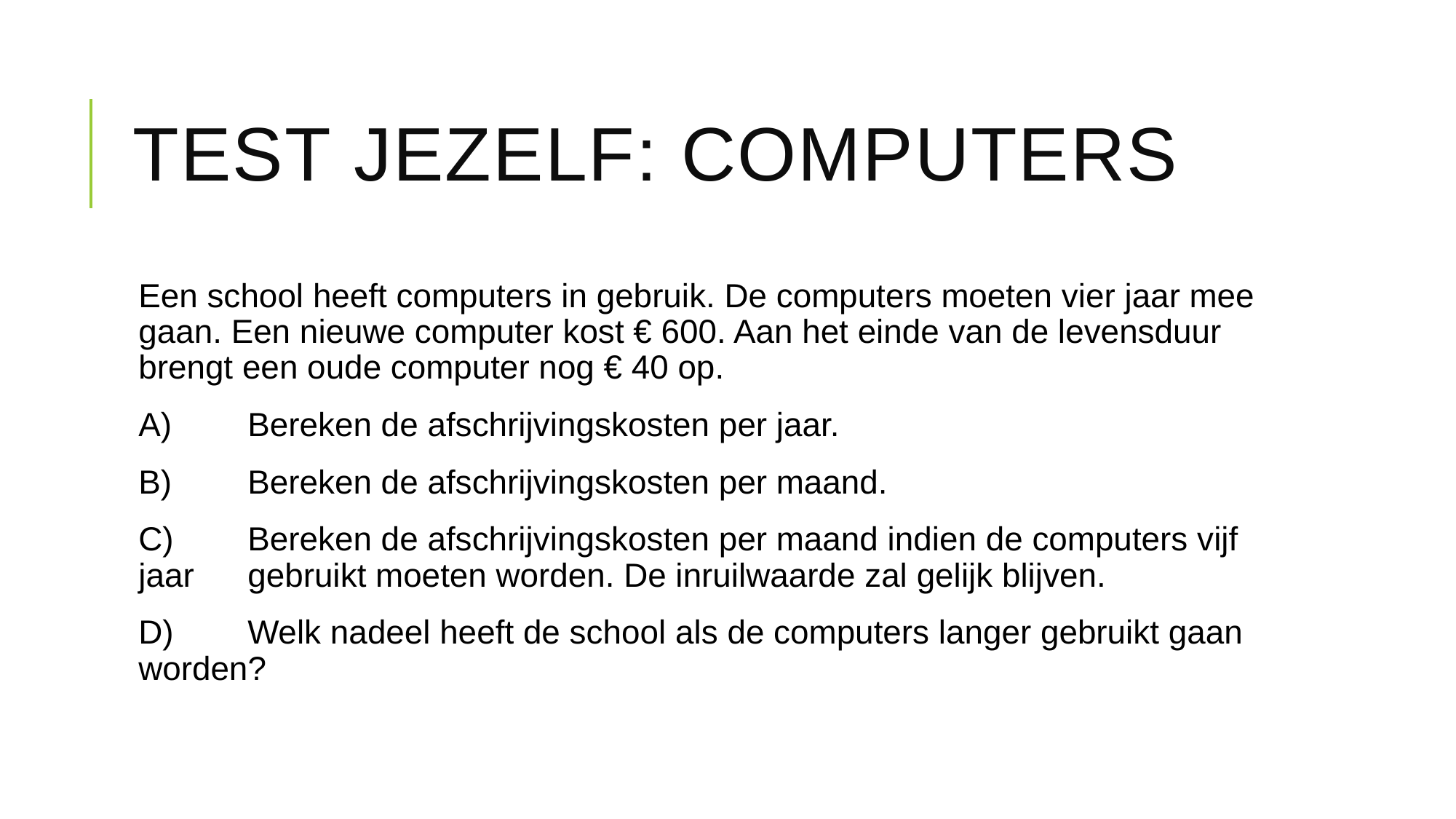

# Test jezelf: computers
Een school heeft computers in gebruik. De computers moeten vier jaar mee gaan. Een nieuwe computer kost € 600. Aan het einde van de levensduur brengt een oude computer nog € 40 op.
A)	Bereken de afschrijvingskosten per jaar.
B)	Bereken de afschrijvingskosten per maand.
C)	Bereken de afschrijvingskosten per maand indien de computers vijf jaar 	gebruikt moeten worden. De inruilwaarde zal gelijk blijven.
D)	Welk nadeel heeft de school als de computers langer gebruikt gaan worden?